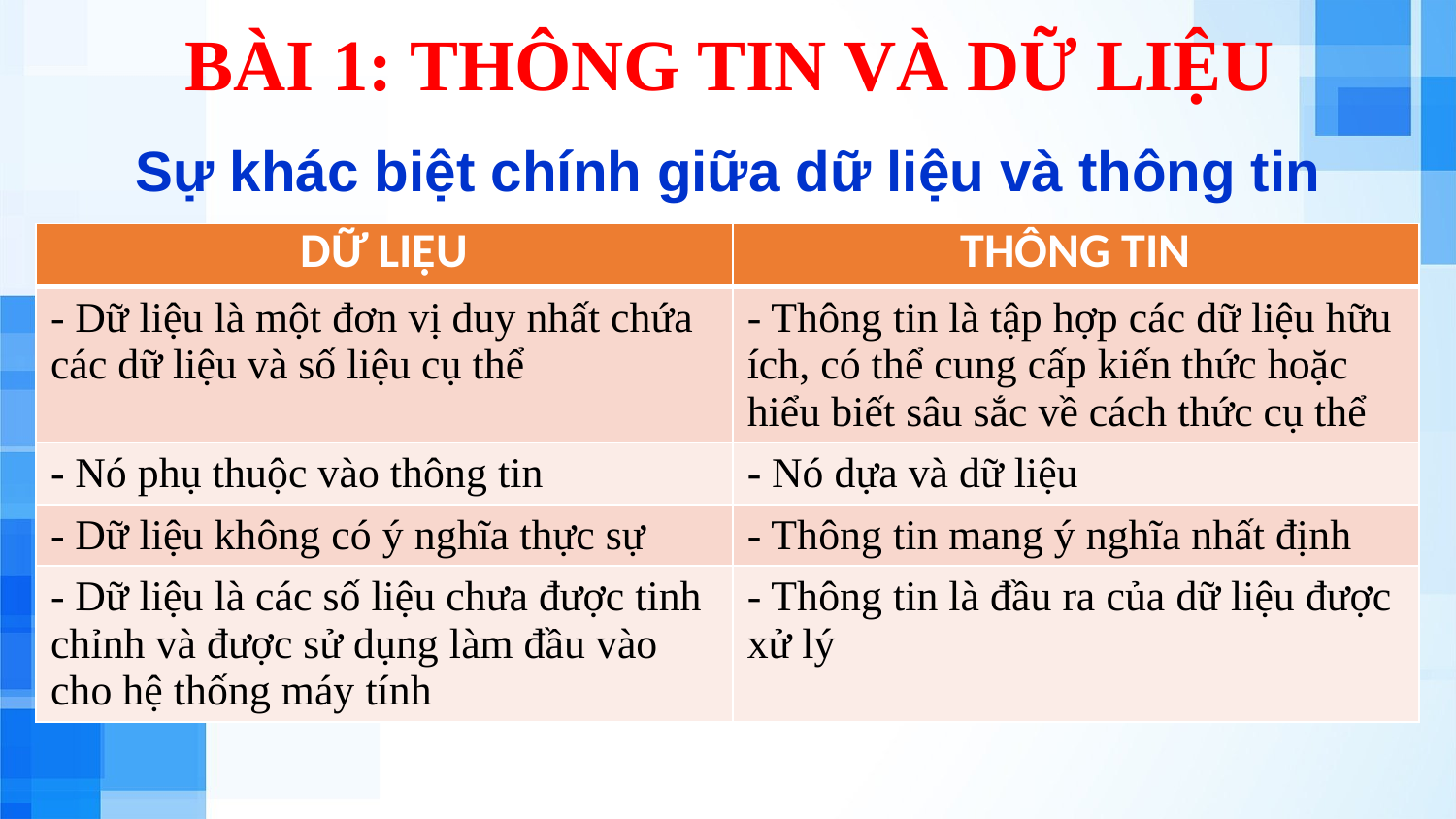

BÀI 1: THÔNG TIN VÀ DỮ LIỆU
Sự khác biệt chính giữa dữ liệu và thông tin
| DỮ LIỆU | THÔNG TIN |
| --- | --- |
| - Dữ liệu là một đơn vị duy nhất chứa các dữ liệu và số liệu cụ thể | - Thông tin là tập hợp các dữ liệu hữu ích, có thể cung cấp kiến thức hoặc hiểu biết sâu sắc về cách thức cụ thể |
| - Nó phụ thuộc vào thông tin | - Nó dựa và dữ liệu |
| - Dữ liệu không có ý nghĩa thực sự | - Thông tin mang ý nghĩa nhất định |
| - Dữ liệu là các số liệu chưa được tinh chỉnh và được sử dụng làm đầu vào cho hệ thống máy tính | - Thông tin là đầu ra của dữ liệu được xử lý |